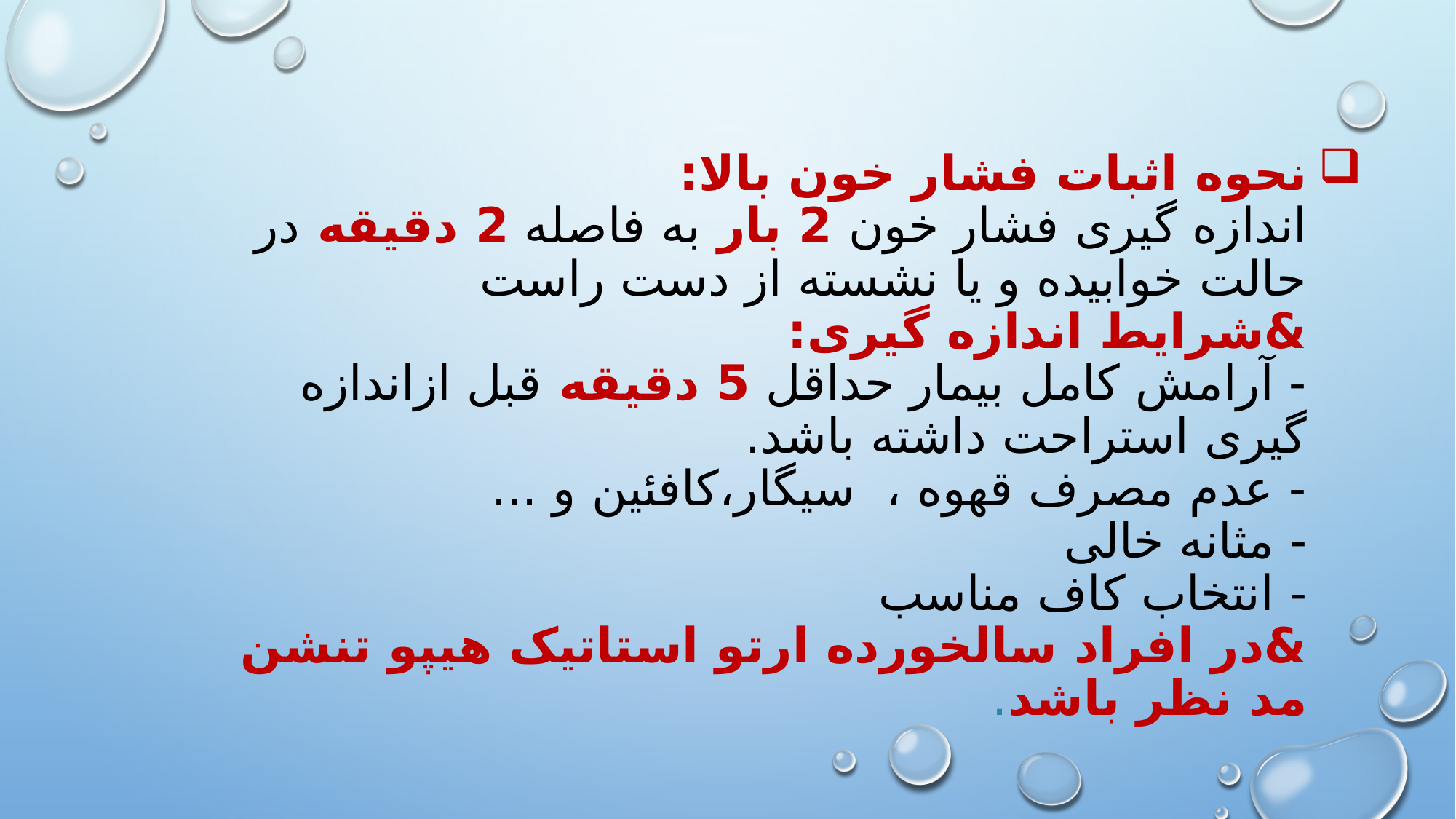

# نحوه اثبات فشار خون بالا: اندازه گیری فشار خون 2 بار به فاصله 2 دقیقه در حالت خوابیده و یا نشسته از دست راست &شرایط اندازه گیری: - آرامش کامل بیمار حداقل 5 دقیقه قبل ازاندازه گیری استراحت داشته باشد. - عدم مصرف قهوه ،  سیگار،کافئین و ... - مثانه خالی - انتخاب کاف مناسب &در افراد سالخورده ارتو استاتیک هیپو تنشن مد نظر باشد.